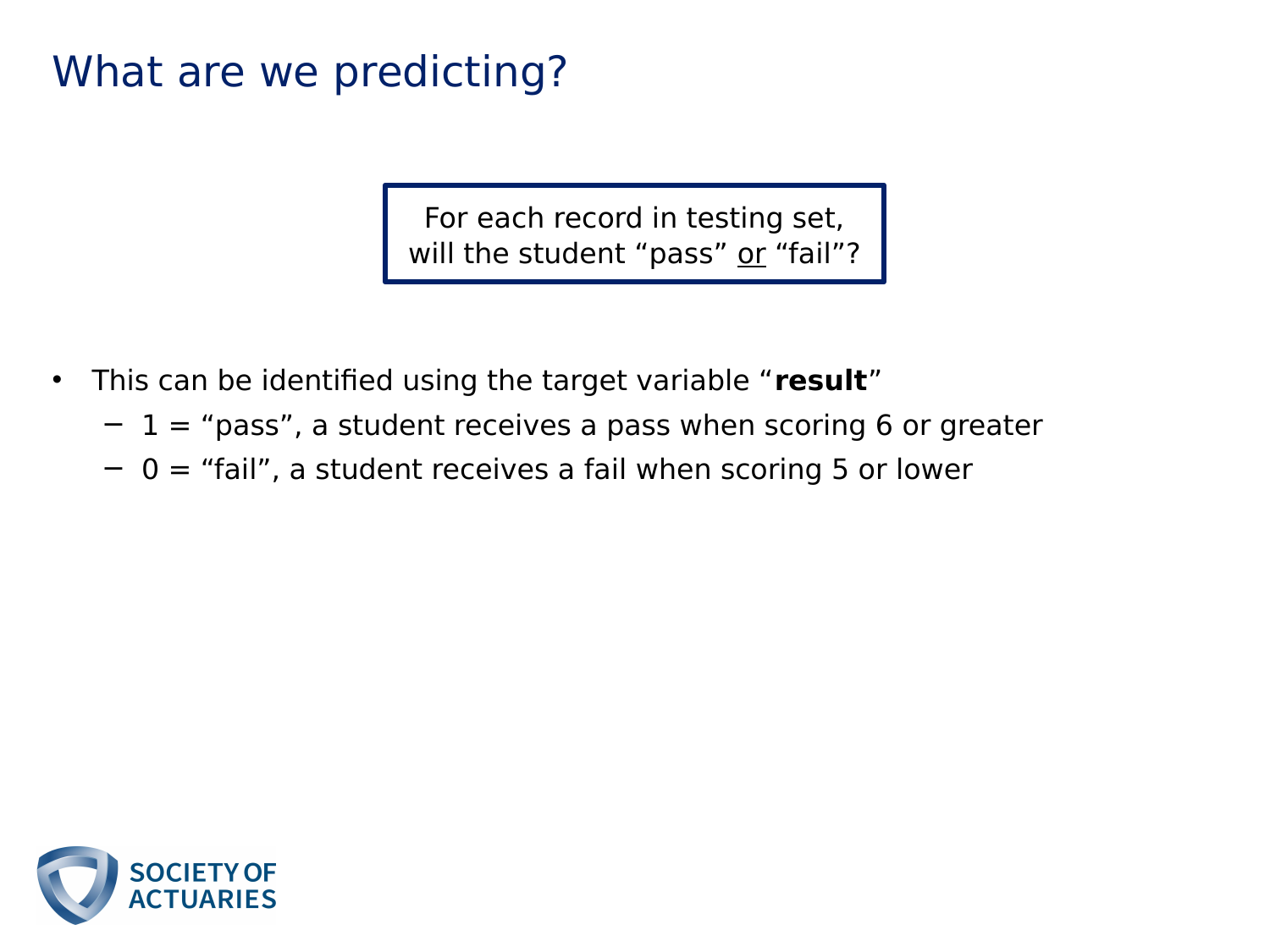

# What are we predicting?

This can be identified using the target variable “result”
1 = “pass”, a student receives a pass when scoring 6 or greater
0 = “fail”, a student receives a fail when scoring 5 or lower
For each record in testing set, will the student “pass” or “fail”?